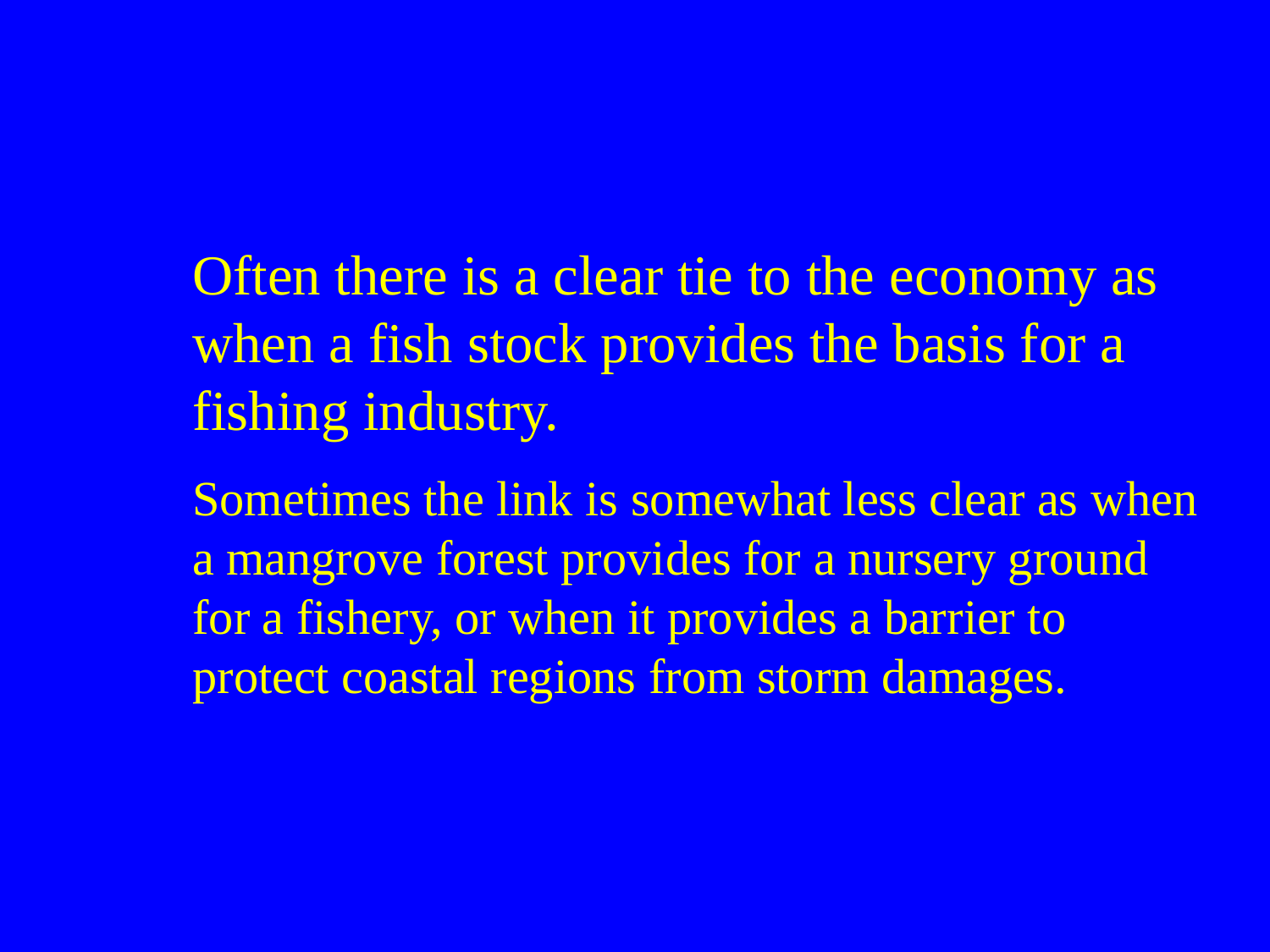

Often there is a clear tie to the economy as when a fish stock provides the basis for a fishing industry.
Sometimes the link is somewhat less clear as when a mangrove forest provides for a nursery ground for a fishery, or when it provides a barrier to protect coastal regions from storm damages.